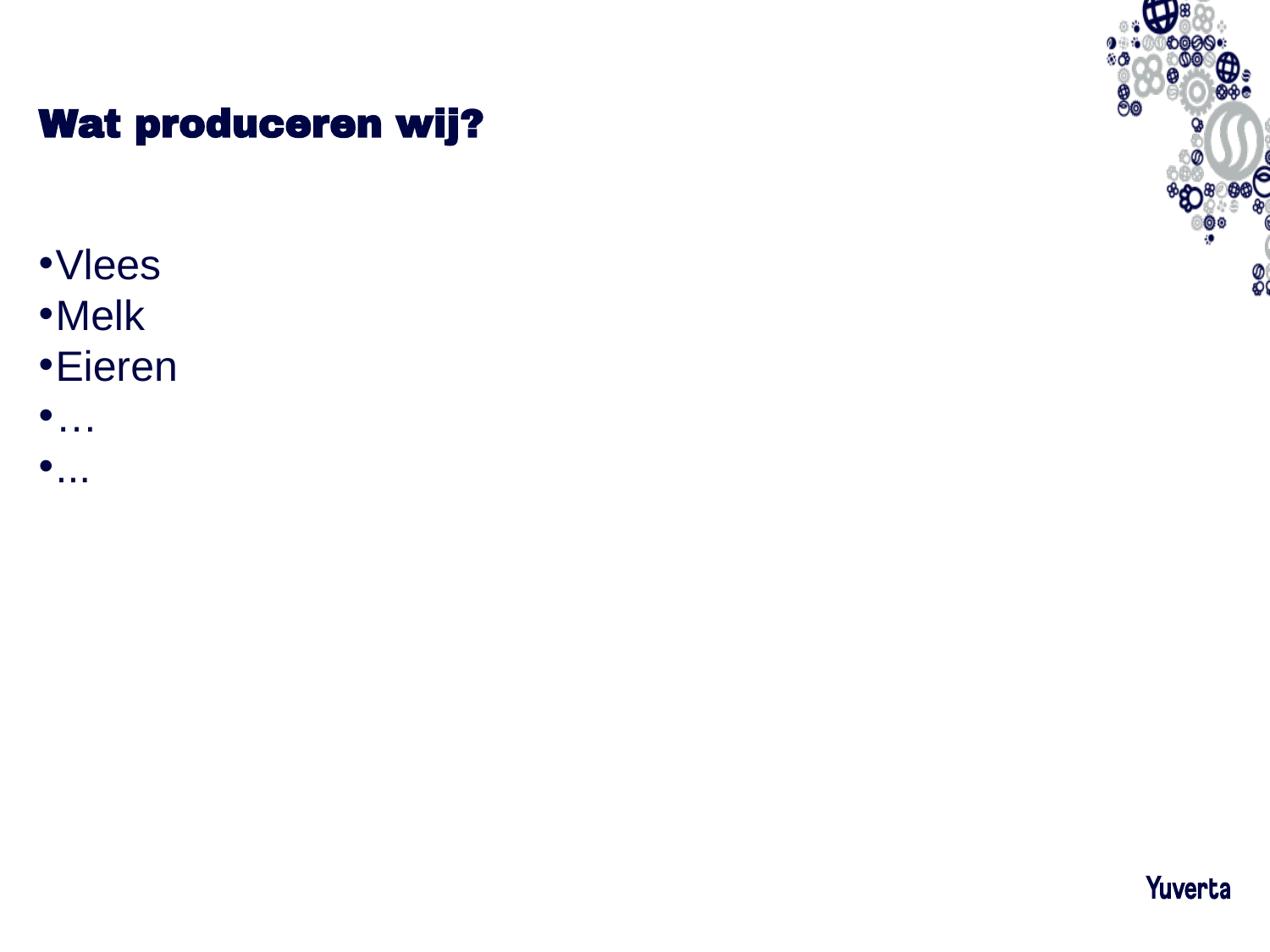

# Wat produceren wij?
Vlees
Melk
Eieren
…
...